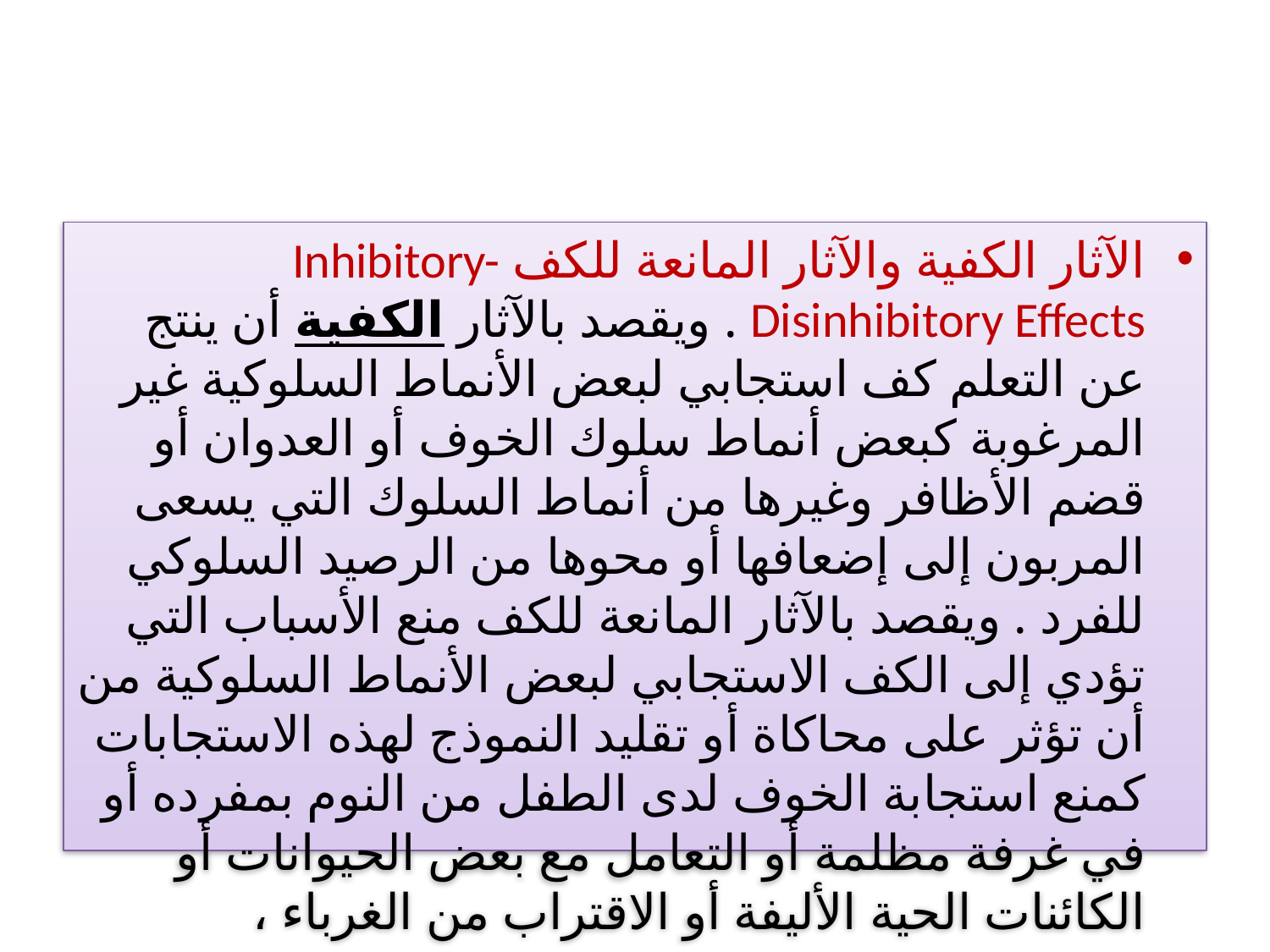

الآثار الكفية والآثار المانعة للكف Inhibitory-Disinhibitory Effects . ويقصد بالآثار الكفية أن ينتج عن التعلم كف استجابي لبعض الأنماط السلوكية غير المرغوبة كبعض أنماط سلوك الخوف أو العدوان أو قضم الأظافر وغيرها من أنماط السلوك التي يسعى المربون إلى إضعافها أو محوها من الرصيد السلوكي للفرد . ويقصد بالآثار المانعة للكف منع الأسباب التي تؤدي إلى الكف الاستجابي لبعض الأنماط السلوكية من أن تؤثر على محاكاة أو تقليد النموذج لهذه الاستجابات كمنع استجابة الخوف لدى الطفل من النوم بمفرده أو في غرفة مظلمة أو التعامل مع بعض الحيوانات أو الكائنات الحية الأليفة أو الاقتراب من الغرباء ،